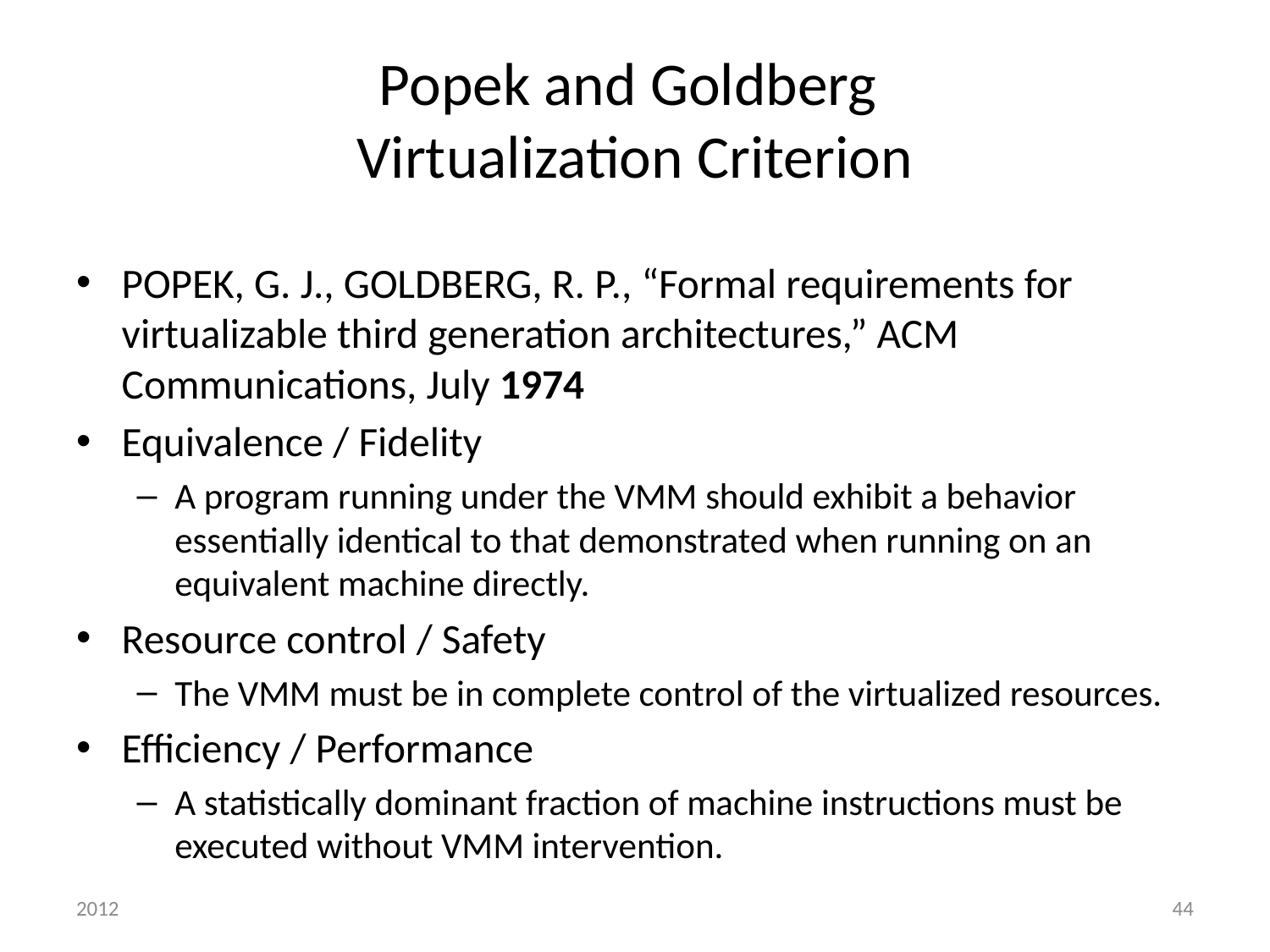

# Popek and Goldberg Virtualization Criterion
POPEK, G. J., GOLDBERG, R. P., “Formal requirements for virtualizable third generation architectures,” ACM Communications, July 1974
Equivalence / Fidelity
A program running under the VMM should exhibit a behavior essentially identical to that demonstrated when running on an equivalent machine directly.
Resource control / Safety
The VMM must be in complete control of the virtualized resources.
Efficiency / Performance
A statistically dominant fraction of machine instructions must be executed without VMM intervention.
2012

44